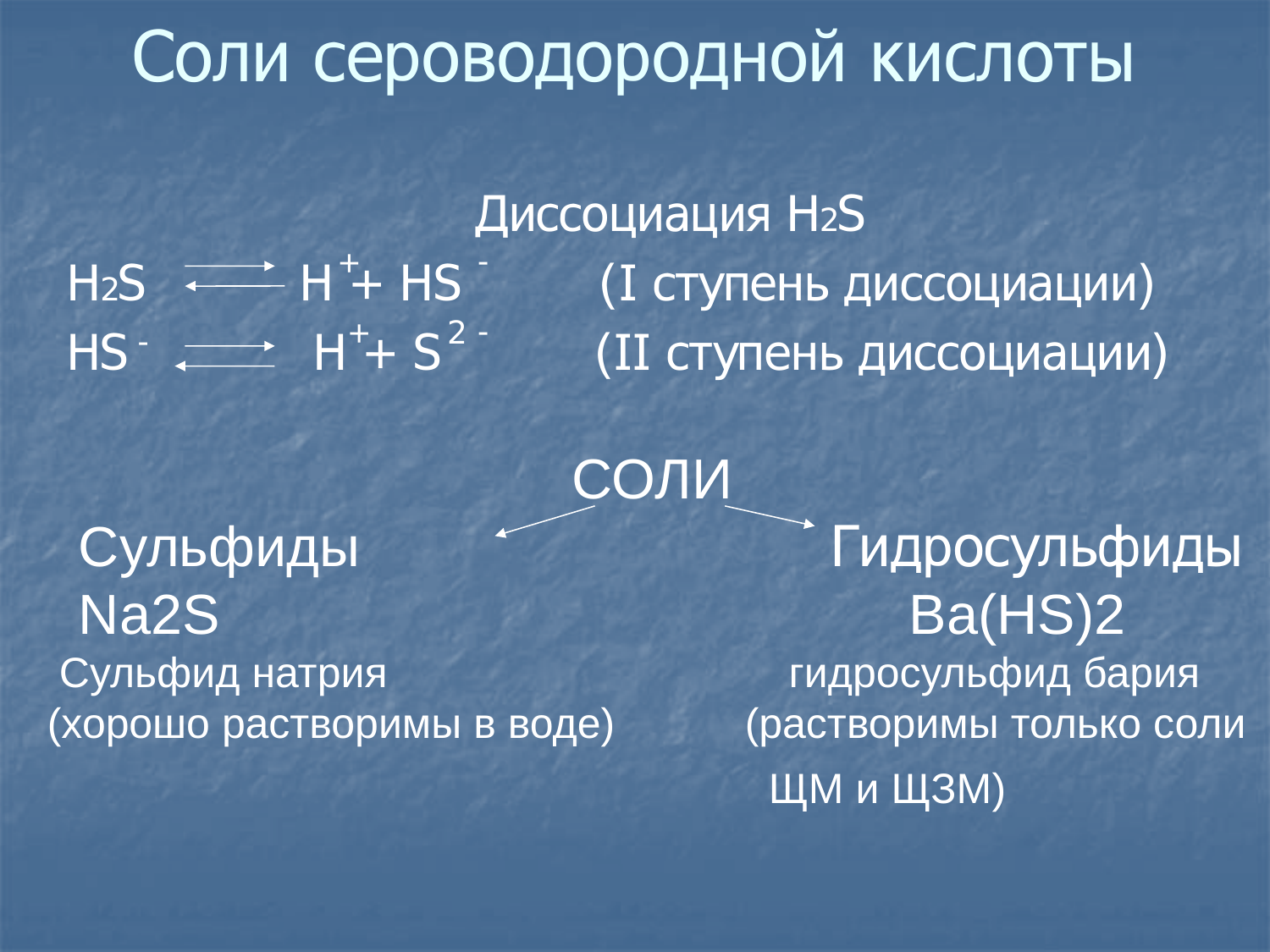

# Соли сероводородной кислоты
 Диссоциация H2S
H2S          H + HS         (I ступень диссоциации)
HS            H + S          (II ступень диссоциации)
+
-

+
2
-
-

СОЛИ
  Сульфиды                              Гидросульфиды
  Na2S                                            Ba(HS)2
 Сульфид натрия                                  гидросульфид бария
(хорошо растворимы в воде)           (растворимы только соли
                              ЩМ и ЩЗМ)